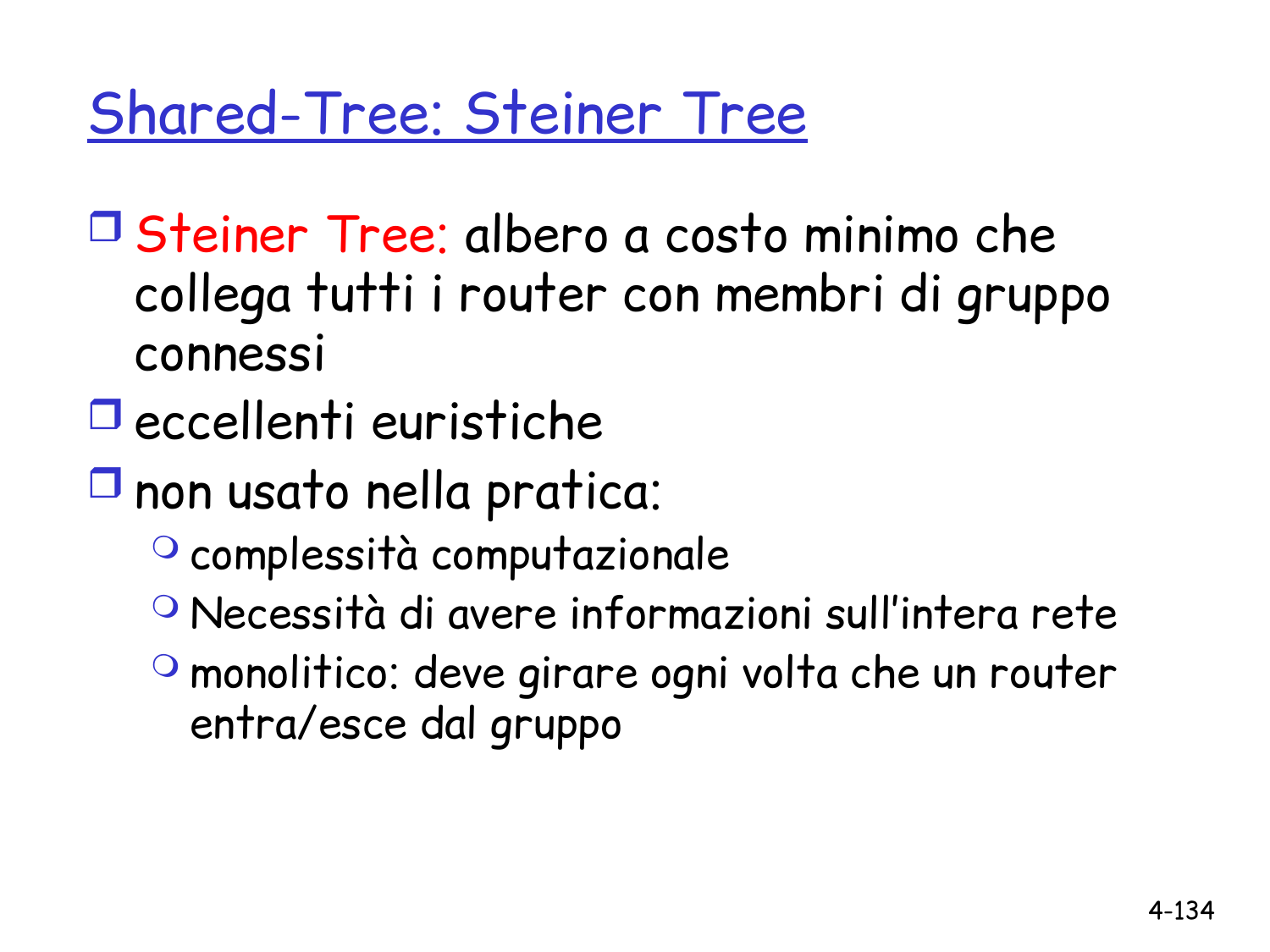

Shared-Tree: Steiner Tree
Steiner Tree: albero a costo minimo che collega tutti i router con membri di gruppo connessi
eccellenti euristiche
non usato nella pratica:
complessità computazionale
Necessità di avere informazioni sull’intera rete
monolitico: deve girare ogni volta che un router entra/esce dal gruppo
4-134